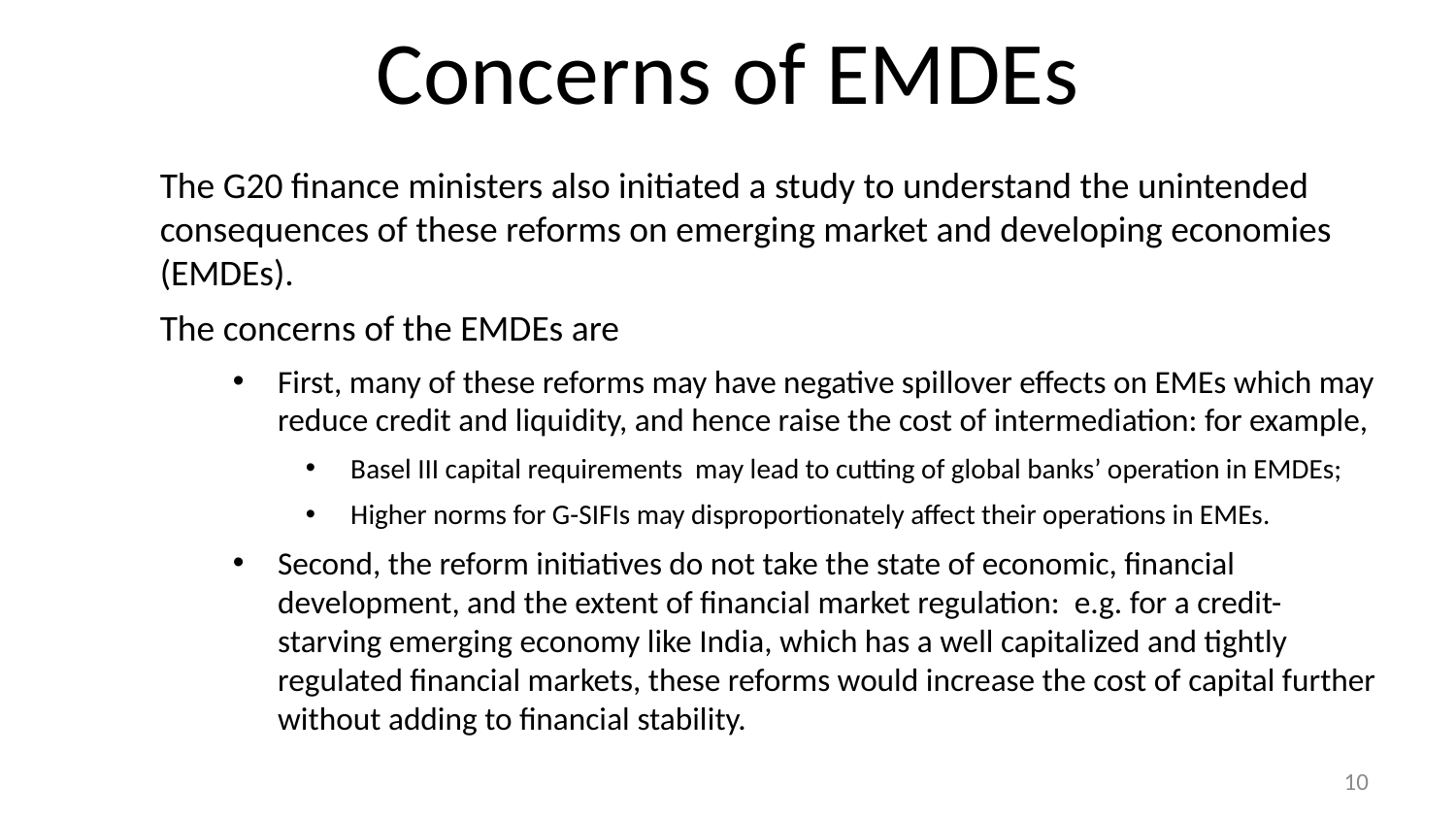

# Concerns of EMDEs
The G20 finance ministers also initiated a study to understand the unintended consequences of these reforms on emerging market and developing economies (EMDEs).
The concerns of the EMDEs are
First, many of these reforms may have negative spillover effects on EMEs which may reduce credit and liquidity, and hence raise the cost of intermediation: for example,
Basel III capital requirements  may lead to cutting of global banks’ operation in EMDEs;
Higher norms for G-SIFIs may disproportionately affect their operations in EMEs.
Second, the reform initiatives do not take the state of economic, financial development, and the extent of financial market regulation:  e.g. for a credit-starving emerging economy like India, which has a well capitalized and tightly regulated financial markets, these reforms would increase the cost of capital further without adding to financial stability.
10